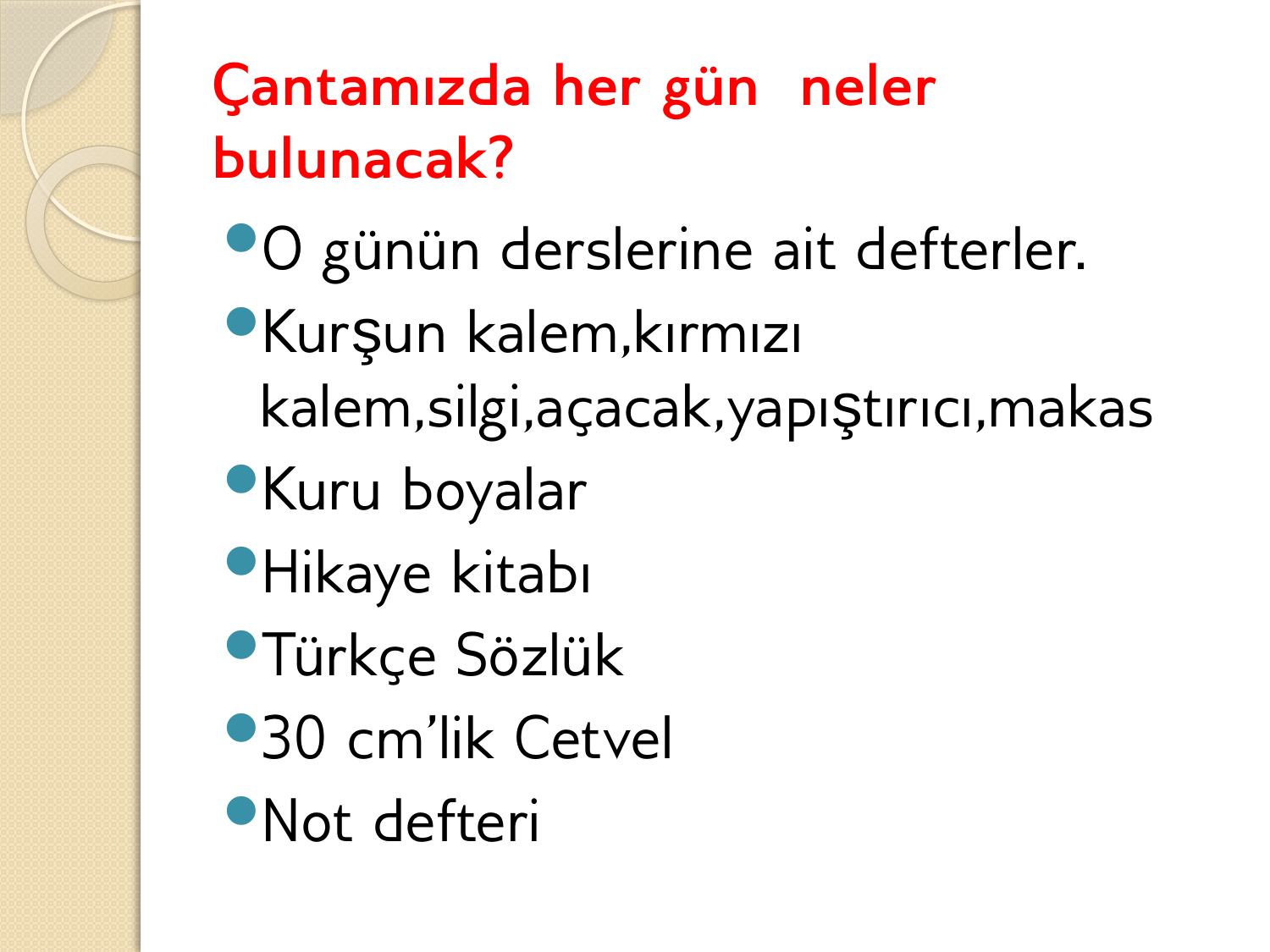

# Çantamızda her gün  neler bulunacak?
O günün derslerine ait defterler.
Kurşun kalem,kırmızı kalem,silgi,açacak,yapıştırıcı,makas
Kuru boyalar
Hikaye kitabı
Türkçe Sözlük
30 cm’lik Cetvel
Not defteri